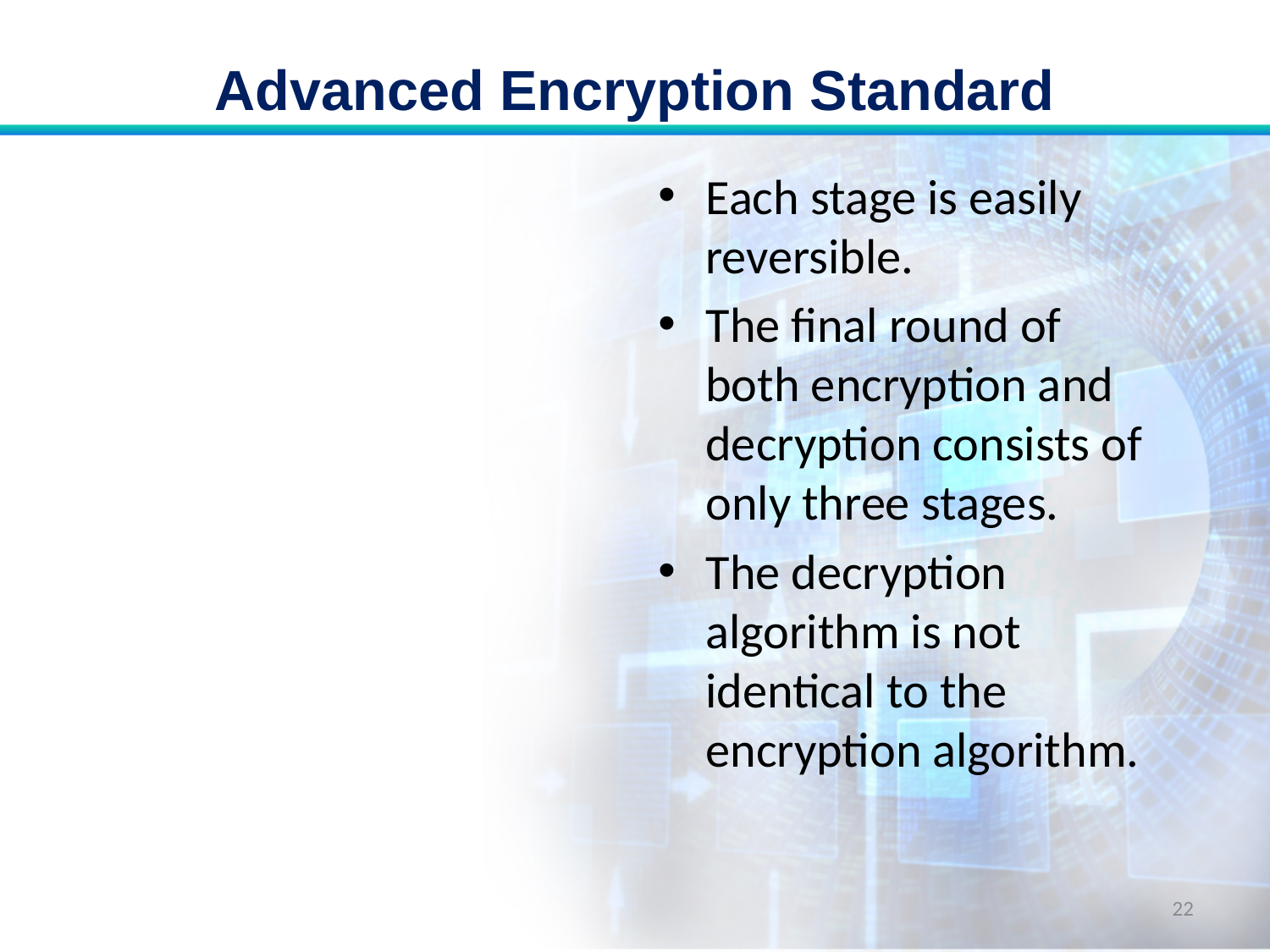

# Advanced Encryption Standard
Each stage is easily reversible.
The final round of both encryption and decryption consists of only three stages.
The decryption algorithm is not identical to the encryption algorithm.

22